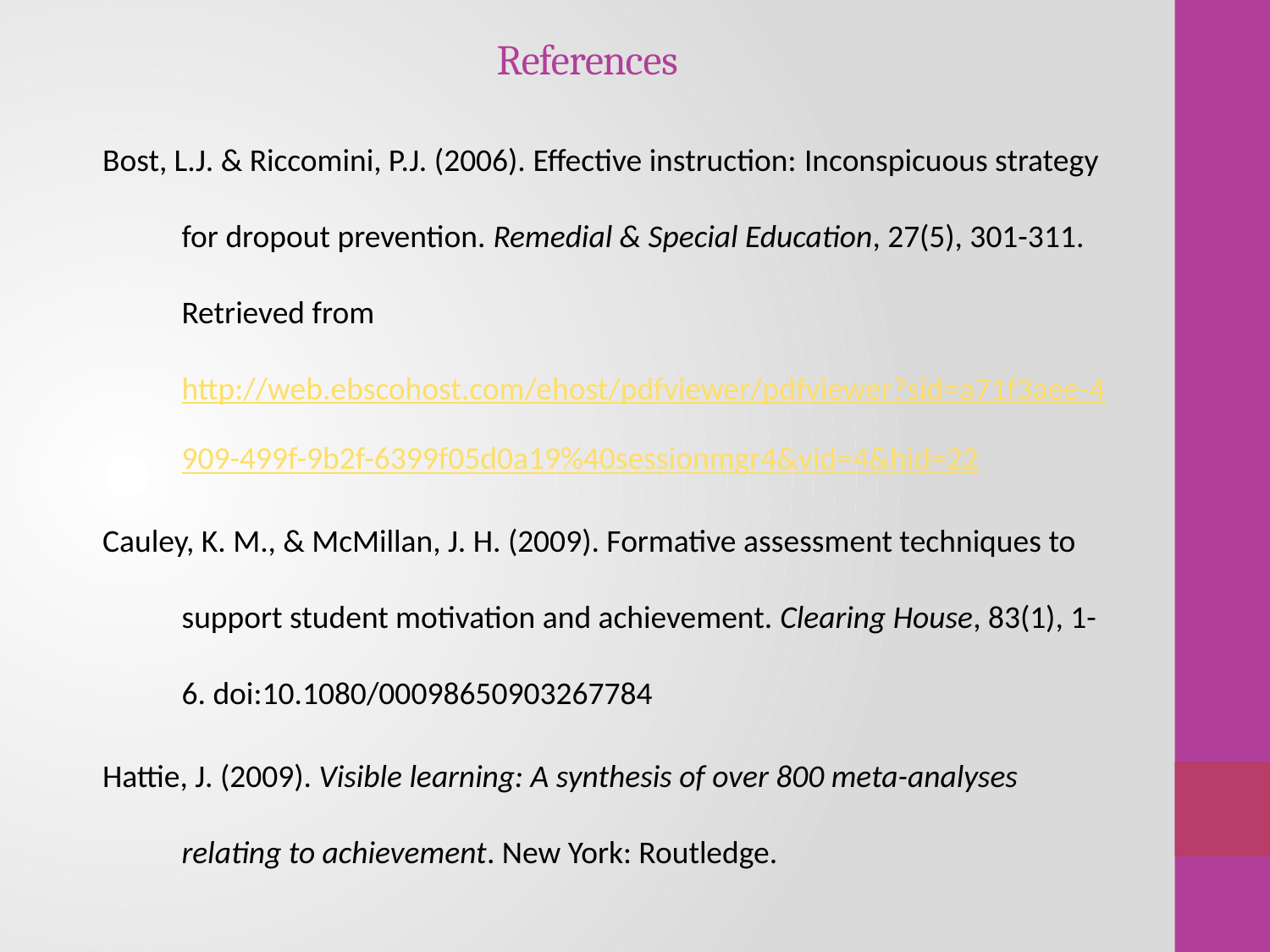

# References
Bost, L.J. & Riccomini, P.J. (2006). Effective instruction: Inconspicuous strategy for dropout prevention. Remedial & Special Education, 27(5), 301-311. Retrieved from http://web.ebscohost.com/ehost/pdfviewer/pdfviewer?sid=a71f3aee-4909-499f-9b2f-6399f05d0a19%40sessionmgr4&vid=4&hid=22
Cauley, K. M., & McMillan, J. H. (2009). Formative assessment techniques to support student motivation and achievement. Clearing House, 83(1), 1-6. doi:10.1080/00098650903267784
Hattie, J. (2009). Visible learning: A synthesis of over 800 meta-analyses relating to achievement. New York: Routledge.